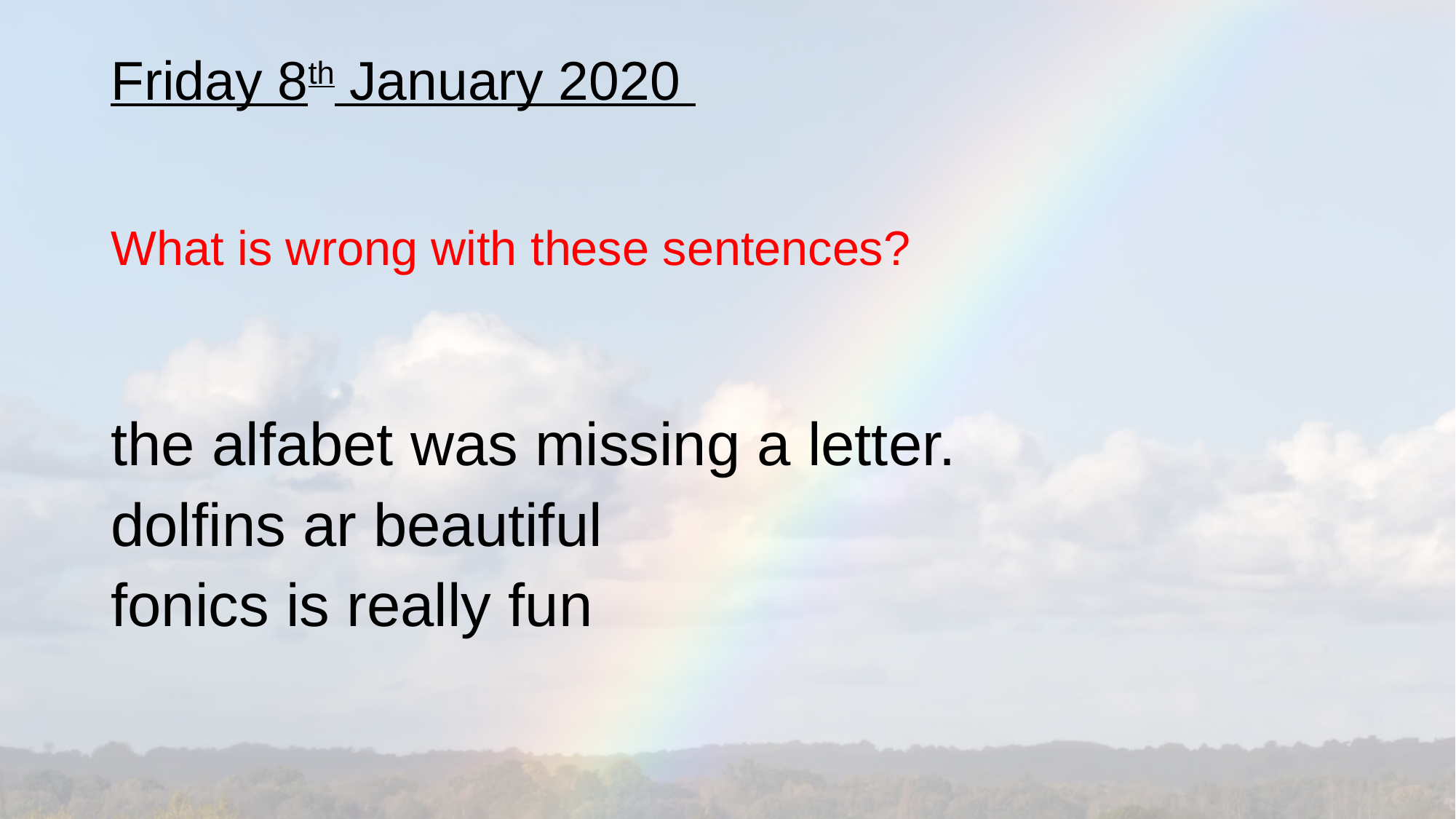

# Friday 8th January 2020
What is wrong with these sentences?

the alfabet was missing a letter.
dolfins ar beautiful
fonics is really fun